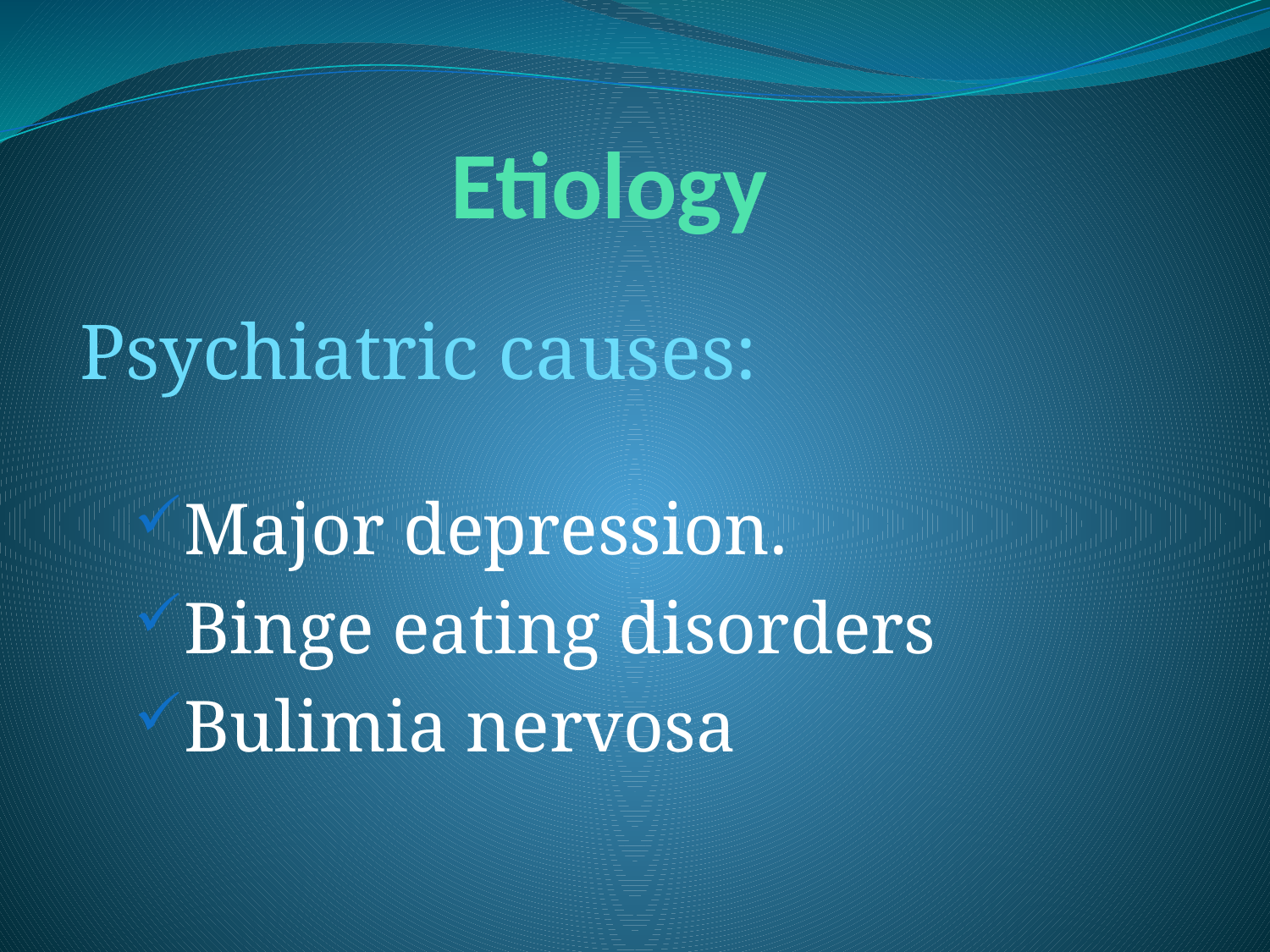

# Etiology
Psychiatric causes:

Major depression.
Binge eating disorders
Bulimia nervosa